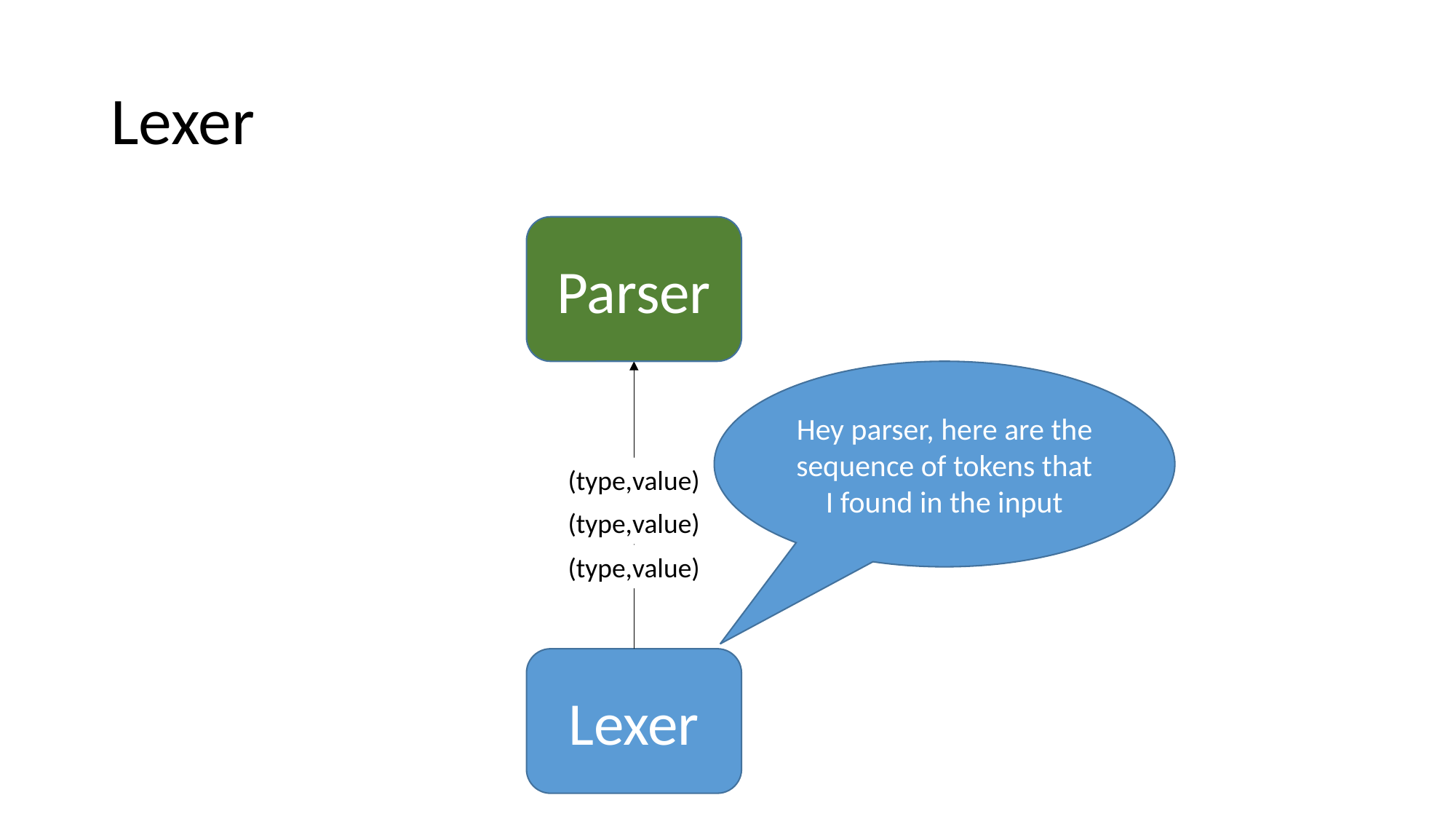

# Lexer
Parser
Hey parser, here are the sequence of tokens that I found in the input
(type,value)
(type,value)
(type,value)
Lexer